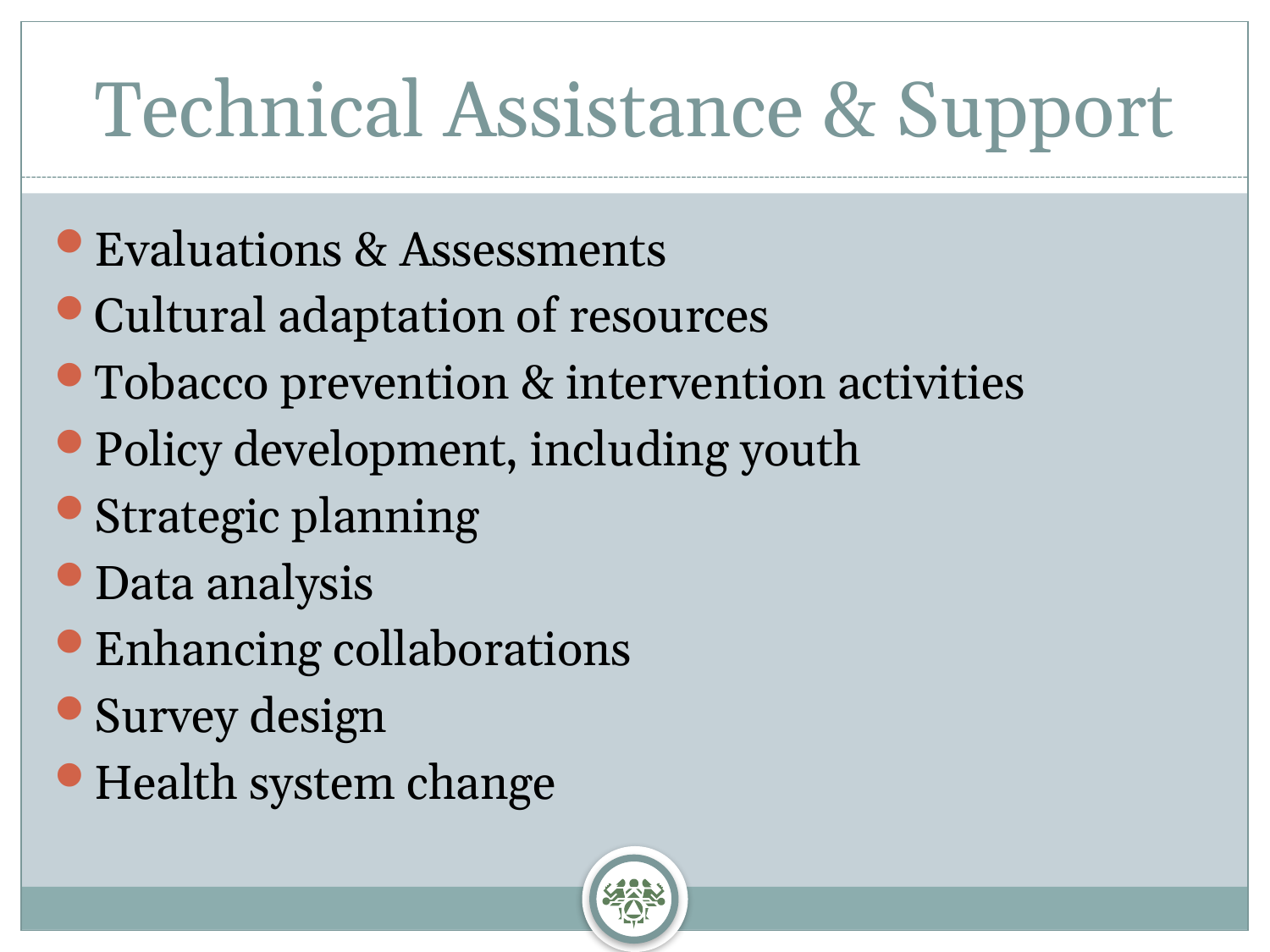

# Technical Assistance & Support
Evaluations & Assessments
Cultural adaptation of resources
Tobacco prevention & intervention activities
Policy development, including youth
Strategic planning
Data analysis
Enhancing collaborations
Survey design
Health system change